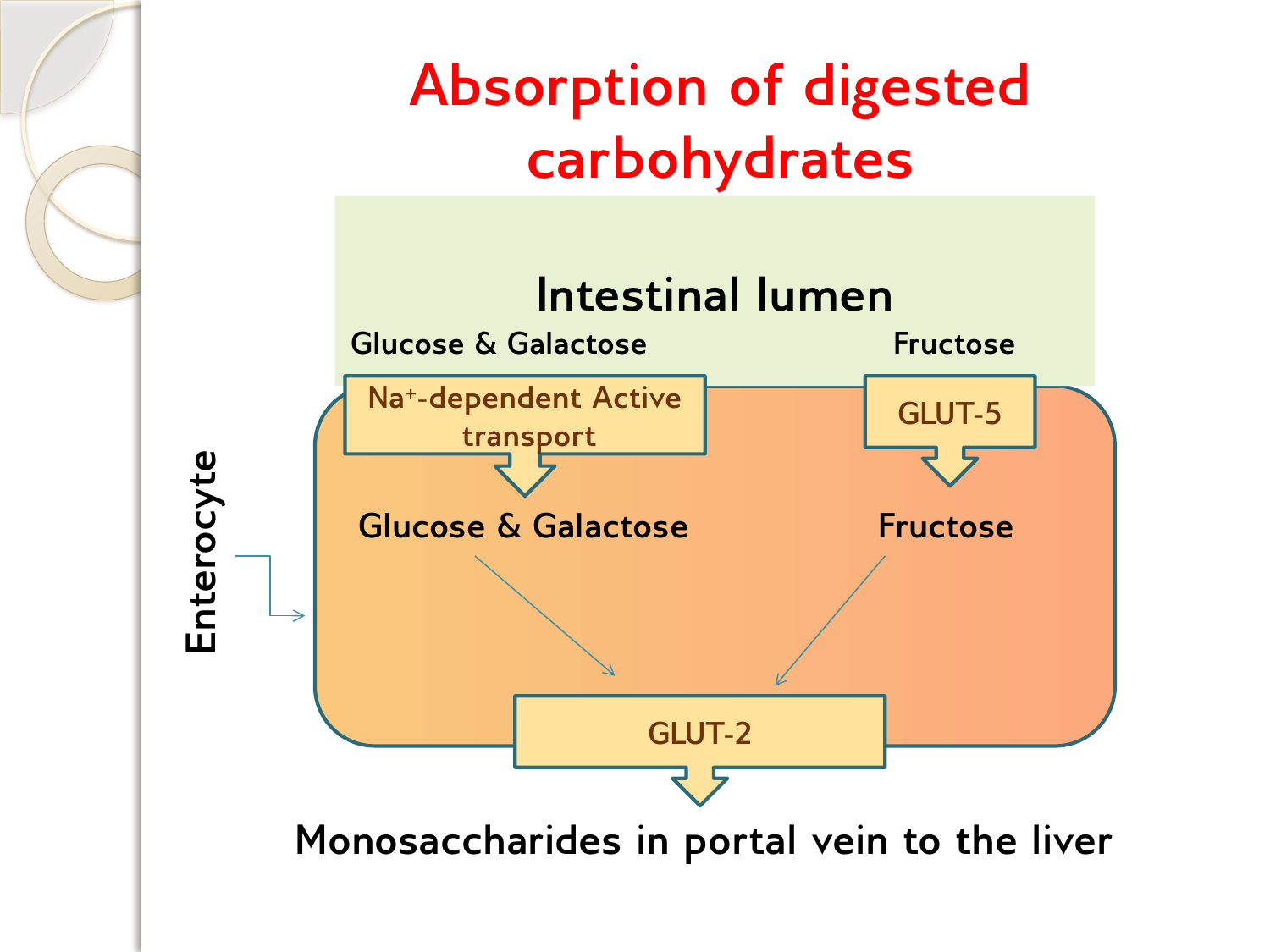

# Absorption of digested carbohydrates

Intestinal lumen
Glucose & Galactose
Fructose
Na+-dependent Active transport
GLUT-5
Glucose & Galactose
Fructose
Enterocyte
GLUT-2
Monosaccharides in portal vein to the liver